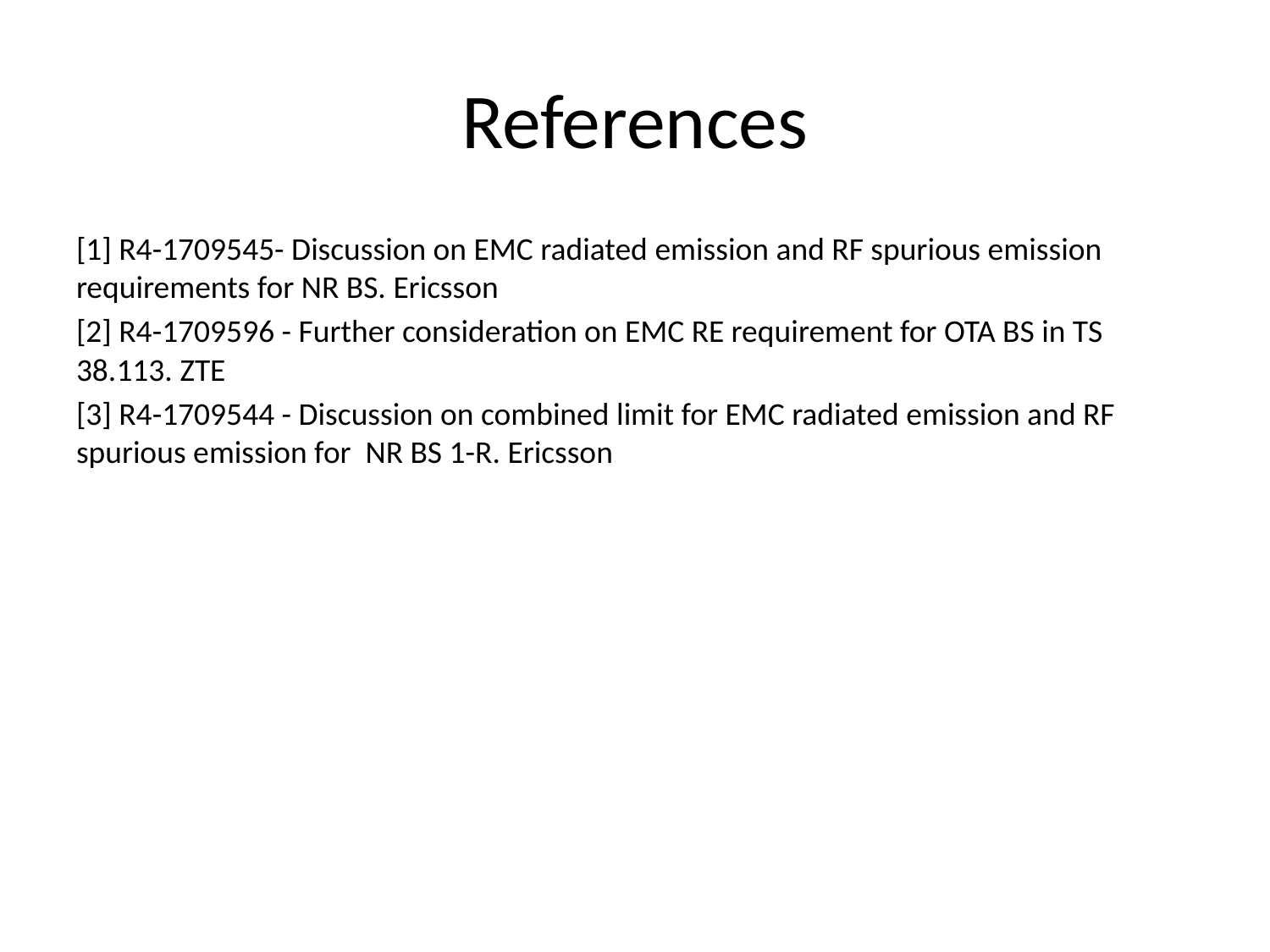

# References
[1] R4-1709545- Discussion on EMC radiated emission and RF spurious emission requirements for NR BS. Ericsson
[2] R4-1709596 - Further consideration on EMC RE requirement for OTA BS in TS 38.113. ZTE
[3] R4-1709544 - Discussion on combined limit for EMC radiated emission and RF spurious emission for  NR BS 1-R. Ericsson